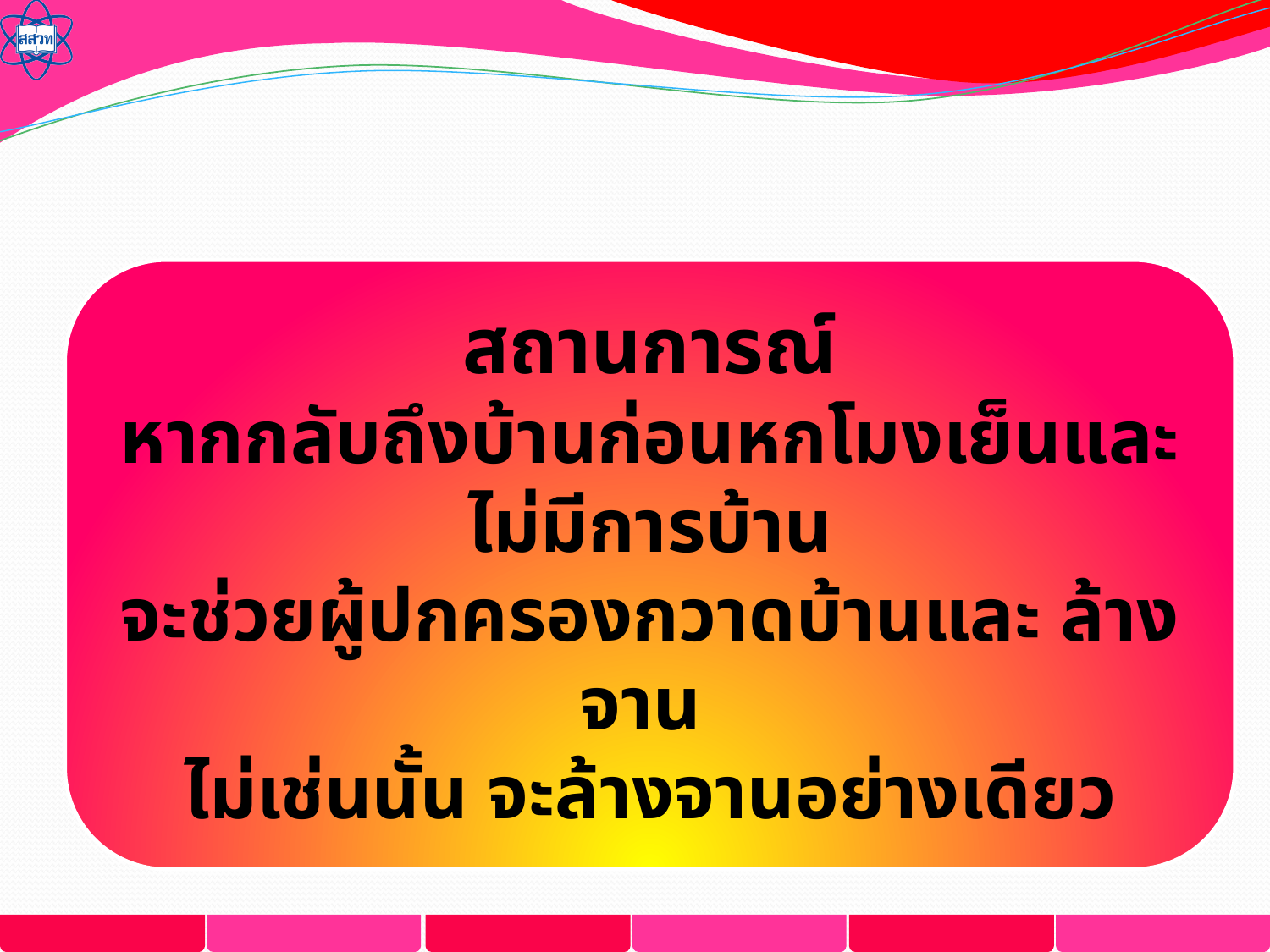

สถานการณ์
หากกลับถึงบ้านก่อนหกโมงเย็นและไม่มีการบ้าน
จะช่วยผู้ปกครองกวาดบ้านและ ล้างจาน
ไม่เช่นนั้น จะล้างจานอย่างเดียว